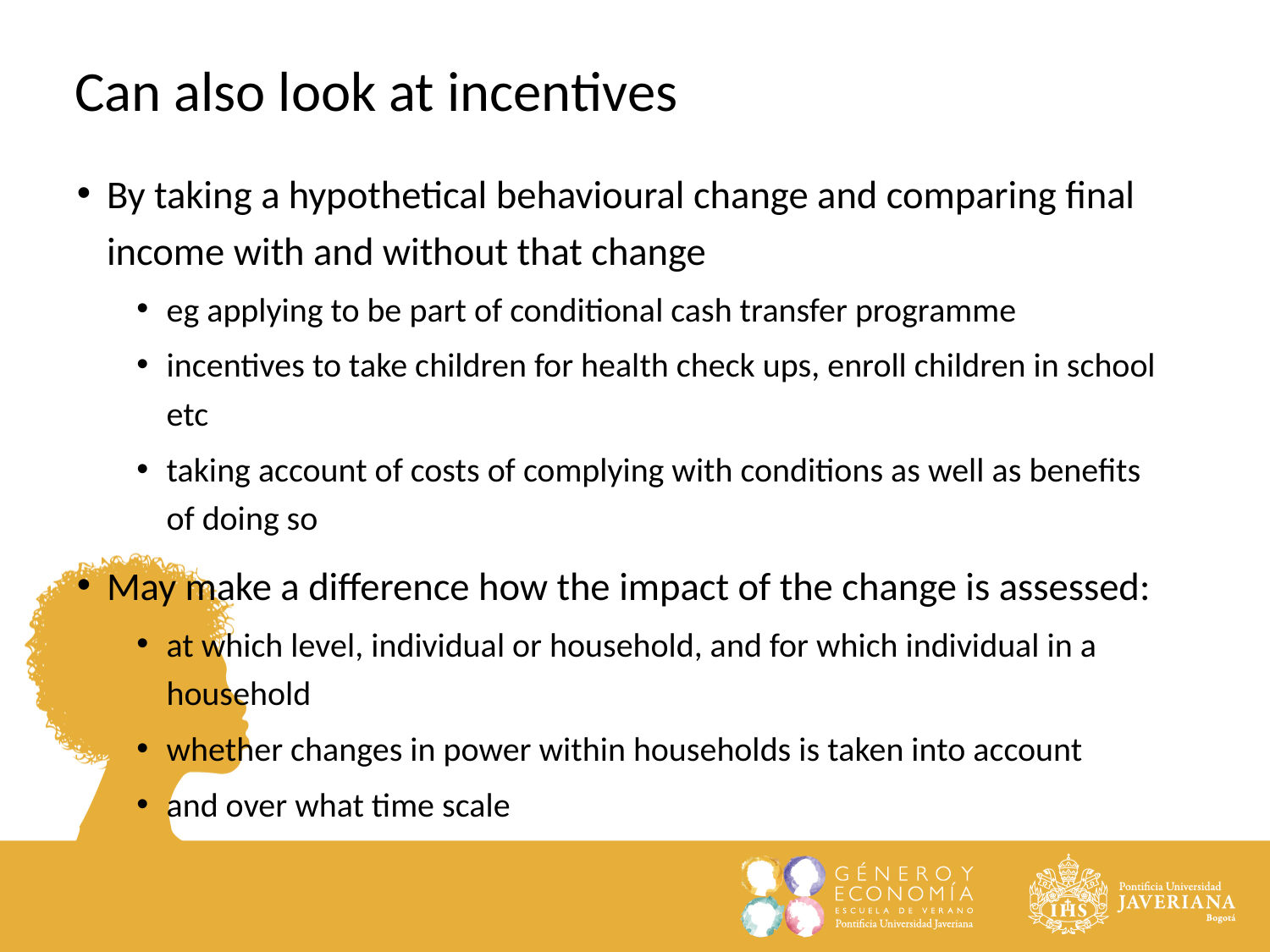

# Can also look at incentives
By taking a hypothetical behavioural change and comparing final income with and without that change
eg applying to be part of conditional cash transfer programme
incentives to take children for health check ups, enroll children in school etc
taking account of costs of complying with conditions as well as benefits of doing so
May make a difference how the impact of the change is assessed:
at which level, individual or household, and for which individual in a household
whether changes in power within households is taken into account
and over what time scale